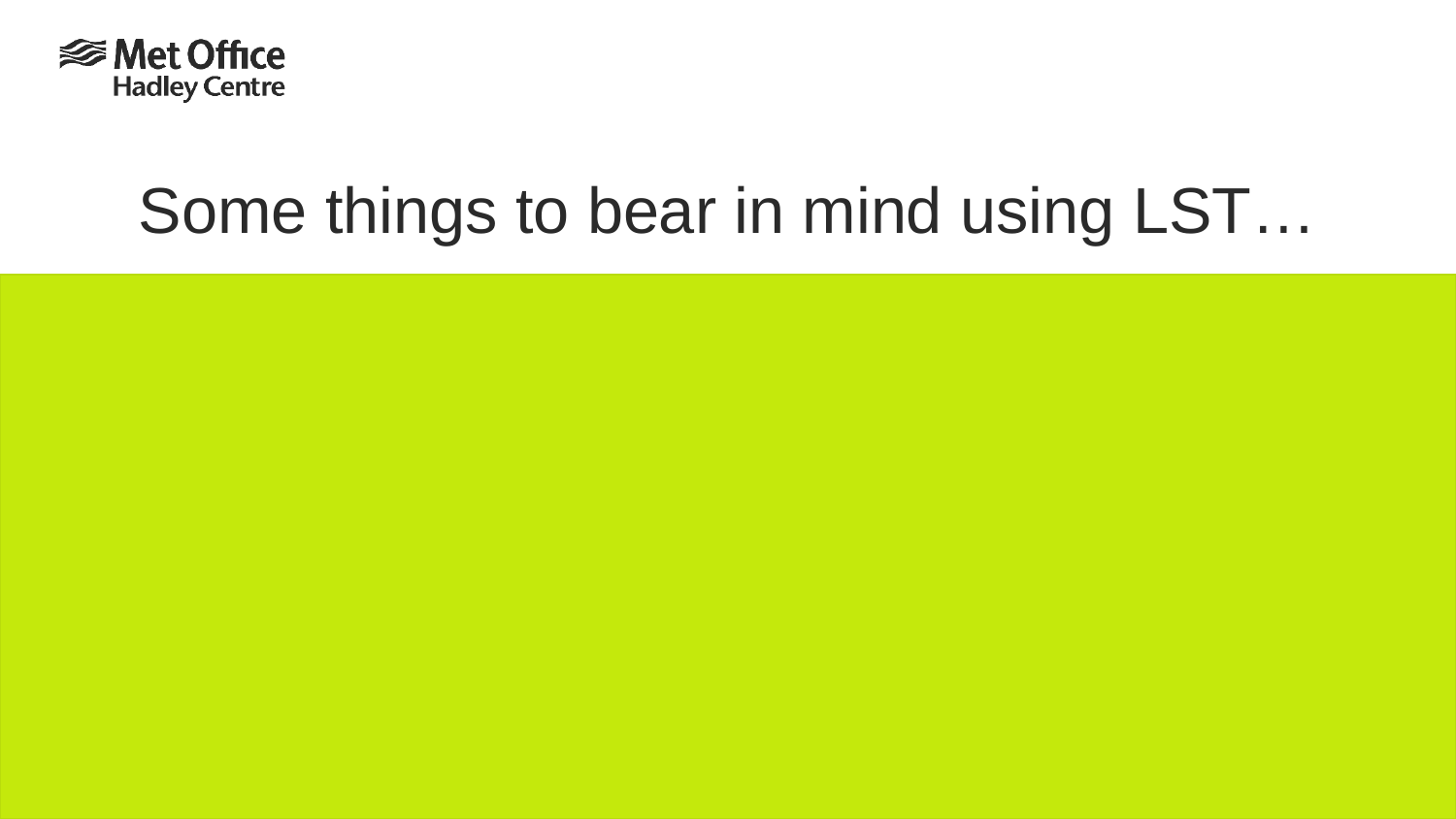

# Some things to bear in mind using LST…